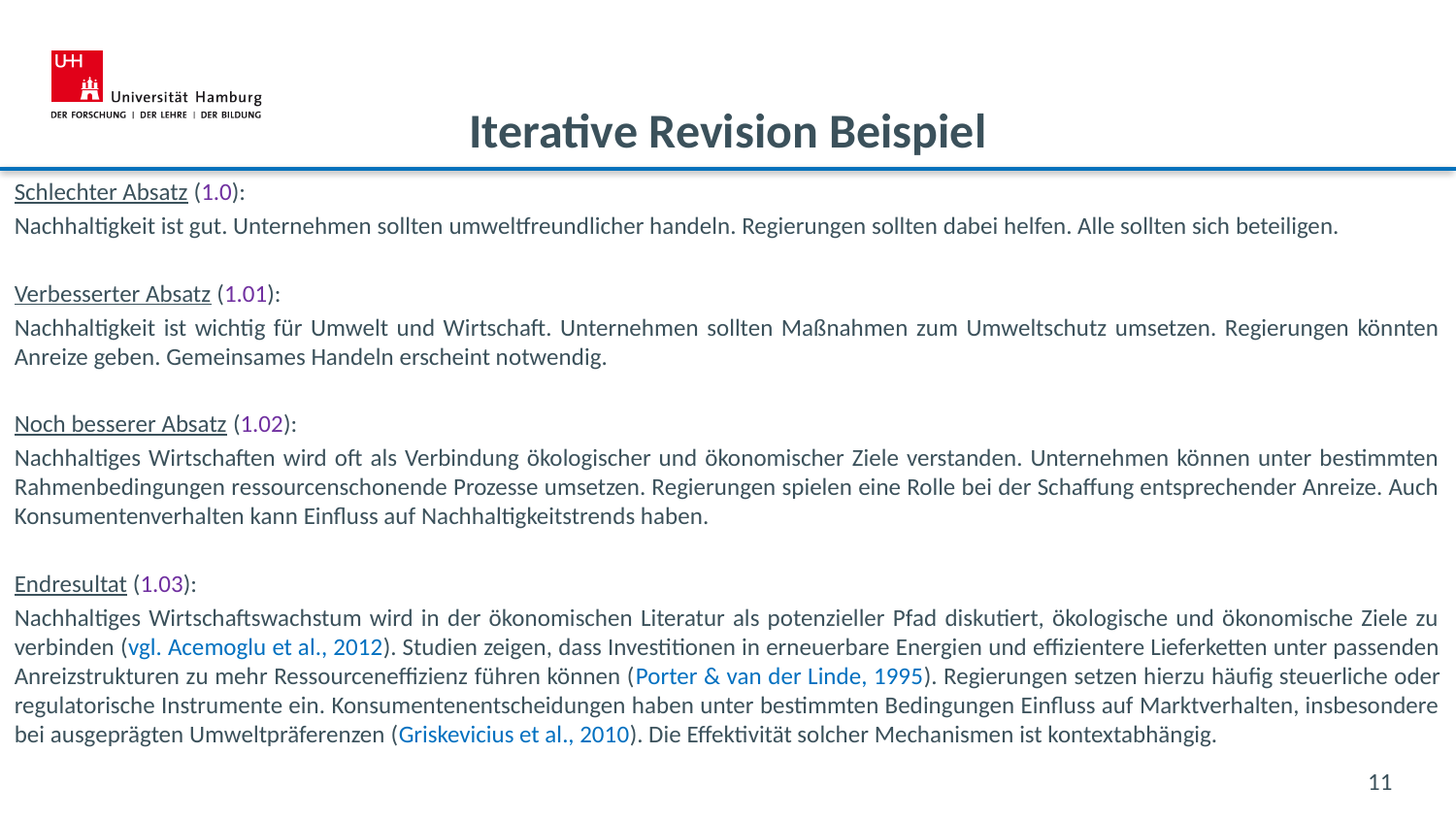

# Iterative Revision Beispiel
Schlechter Absatz (1.0):
Nachhaltigkeit ist gut. Unternehmen sollten umweltfreundlicher handeln. Regierungen sollten dabei helfen. Alle sollten sich beteiligen.

Verbesserter Absatz (1.01):
Nachhaltigkeit ist wichtig für Umwelt und Wirtschaft. Unternehmen sollten Maßnahmen zum Umweltschutz umsetzen. Regierungen könnten Anreize geben. Gemeinsames Handeln erscheint notwendig.

Noch besserer Absatz (1.02):
Nachhaltiges Wirtschaften wird oft als Verbindung ökologischer und ökonomischer Ziele verstanden. Unternehmen können unter bestimmten Rahmenbedingungen ressourcenschonende Prozesse umsetzen. Regierungen spielen eine Rolle bei der Schaffung entsprechender Anreize. Auch Konsumentenverhalten kann Einfluss auf Nachhaltigkeitstrends haben.

Endresultat (1.03):
Nachhaltiges Wirtschaftswachstum wird in der ökonomischen Literatur als potenzieller Pfad diskutiert, ökologische und ökonomische Ziele zu verbinden (vgl. Acemoglu et al., 2012). Studien zeigen, dass Investitionen in erneuerbare Energien und effizientere Lieferketten unter passenden Anreizstrukturen zu mehr Ressourceneffizienz führen können (Porter & van der Linde, 1995). Regierungen setzen hierzu häufig steuerliche oder regulatorische Instrumente ein. Konsumentenentscheidungen haben unter bestimmten Bedingungen Einfluss auf Marktverhalten, insbesondere bei ausgeprägten Umweltpräferenzen (Griskevicius et al., 2010). Die Effektivität solcher Mechanismen ist kontextabhängig.
11